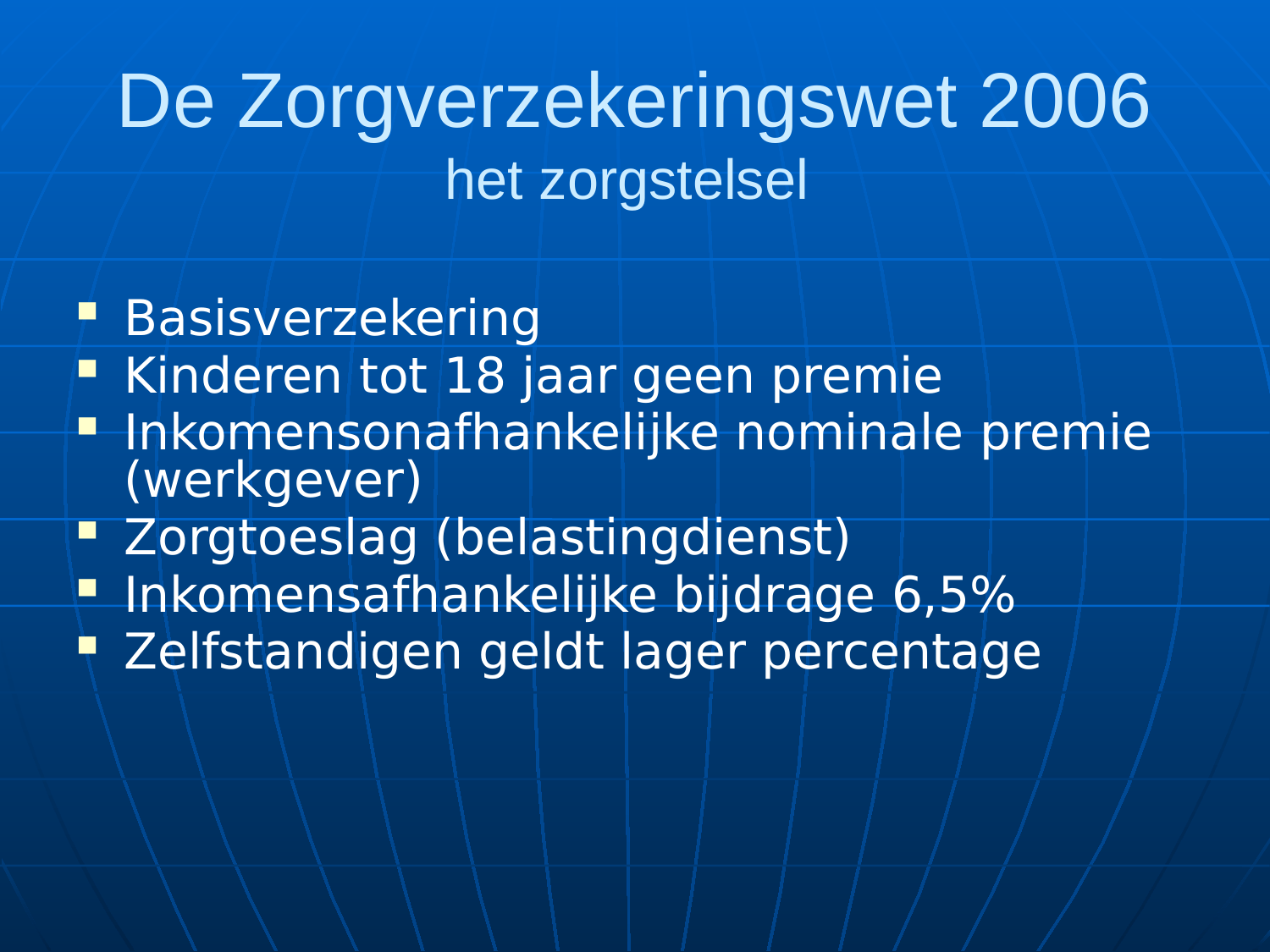

# De Zorgverzekeringswet 2006 het zorgstelsel

Basisverzekering
Kinderen tot 18 jaar geen premie
Inkomensonafhankelijke nominale premie (werkgever)
Zorgtoeslag (belastingdienst)
Inkomensafhankelijke bijdrage 6,5%
Zelfstandigen geldt lager percentage